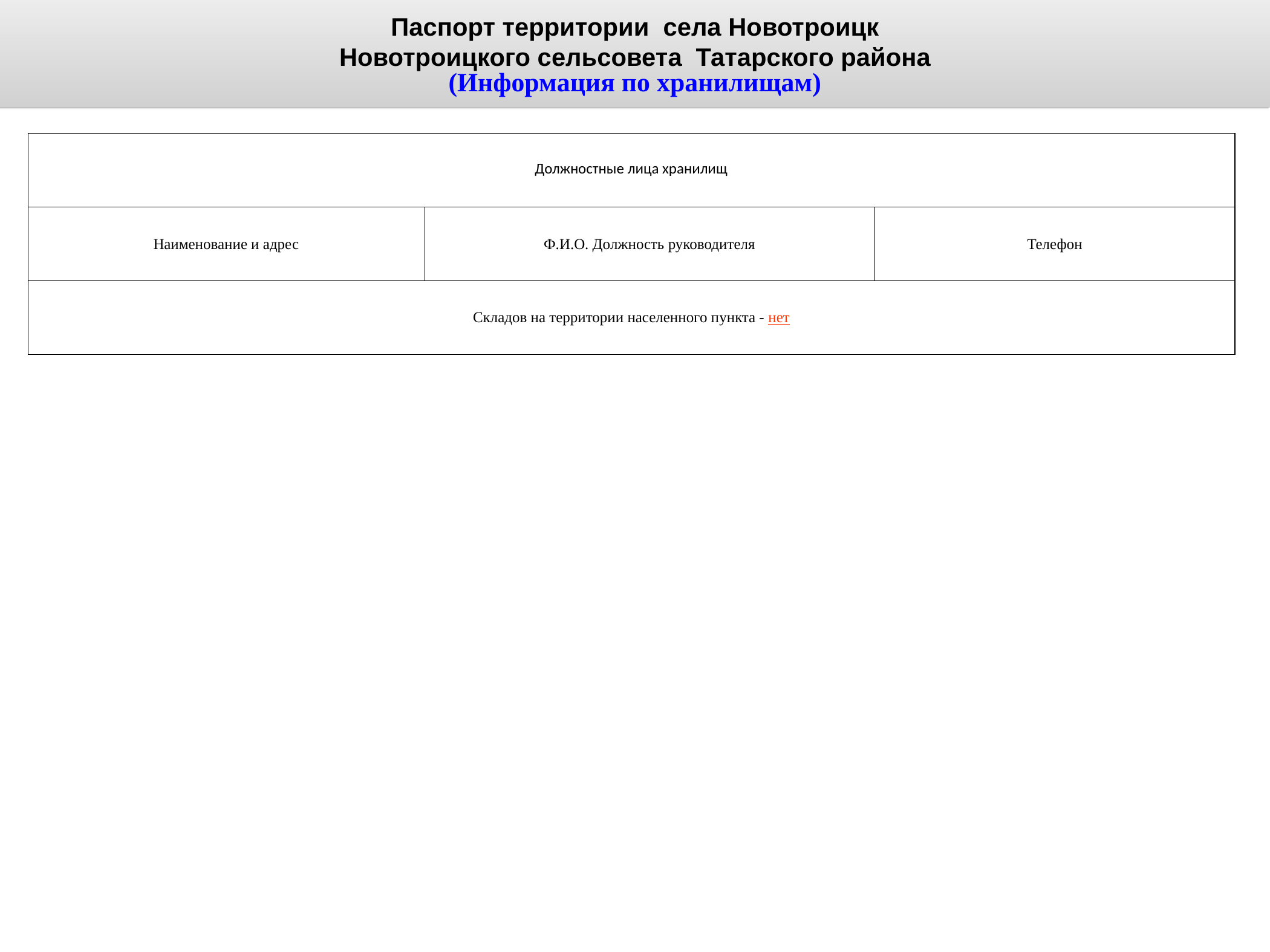

Паспорт территории  села Новотроицк
Новотроицкого сельсовета  Татарского района
(Информация по хранилищам)
| Должностные лица хранилищ |  |  |
| --- | --- | --- |
| Наименование и адрес | Ф.И.О. Должность руководителя | Телефон |
| Складов на территории населенного пункта - нет |  |  |